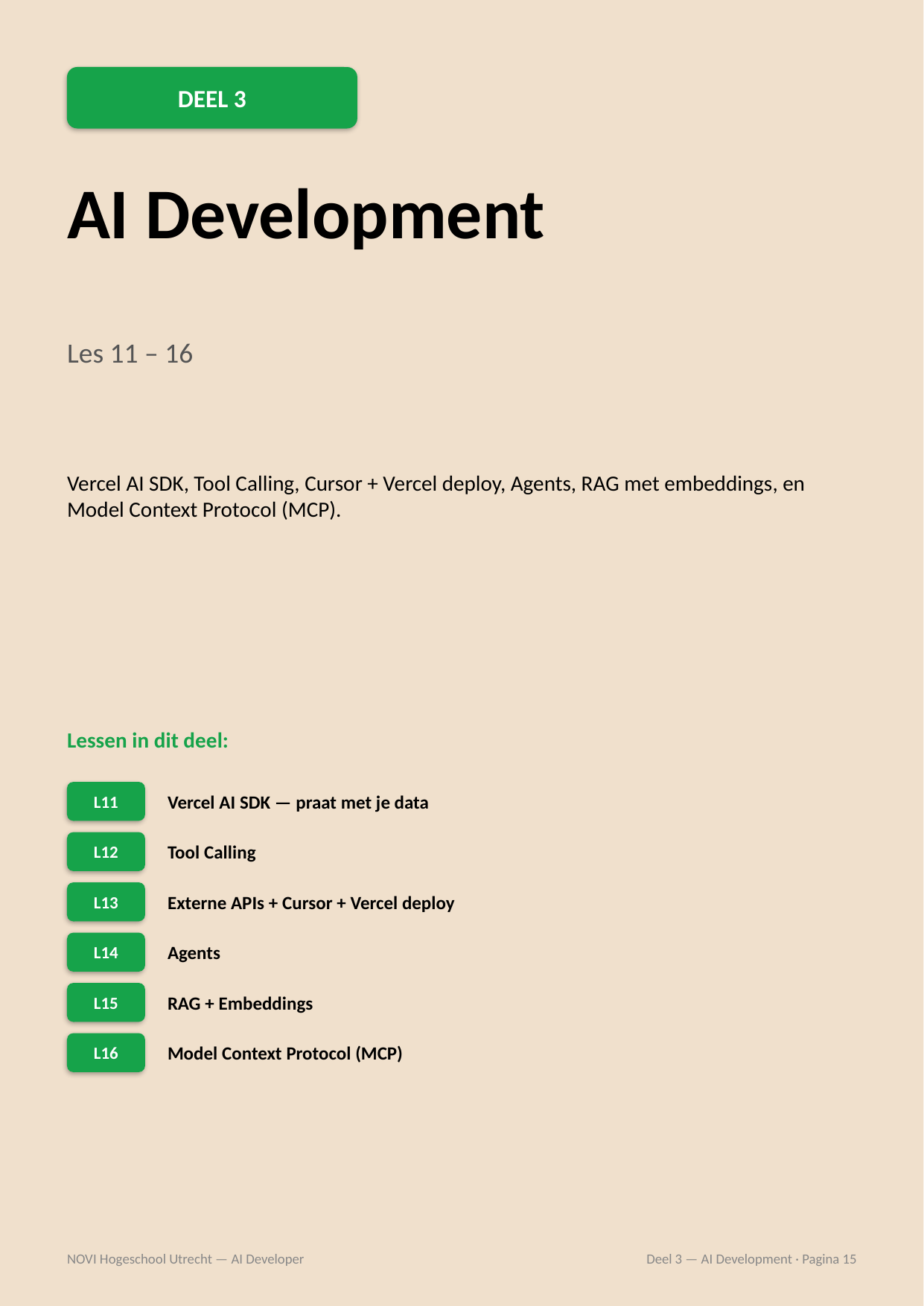

DEEL 3
AI Development
Les 11 – 16
Vercel AI SDK, Tool Calling, Cursor + Vercel deploy, Agents, RAG met embeddings, en Model Context Protocol (MCP).
Lessen in dit deel:

L11
Vercel AI SDK — praat met je data

L12
Tool Calling

L13
Externe APIs + Cursor + Vercel deploy

L14
Agents

L15
RAG + Embeddings

L16
Model Context Protocol (MCP)
NOVI Hogeschool Utrecht — AI Developer
Deel 3 — AI Development · Pagina 15